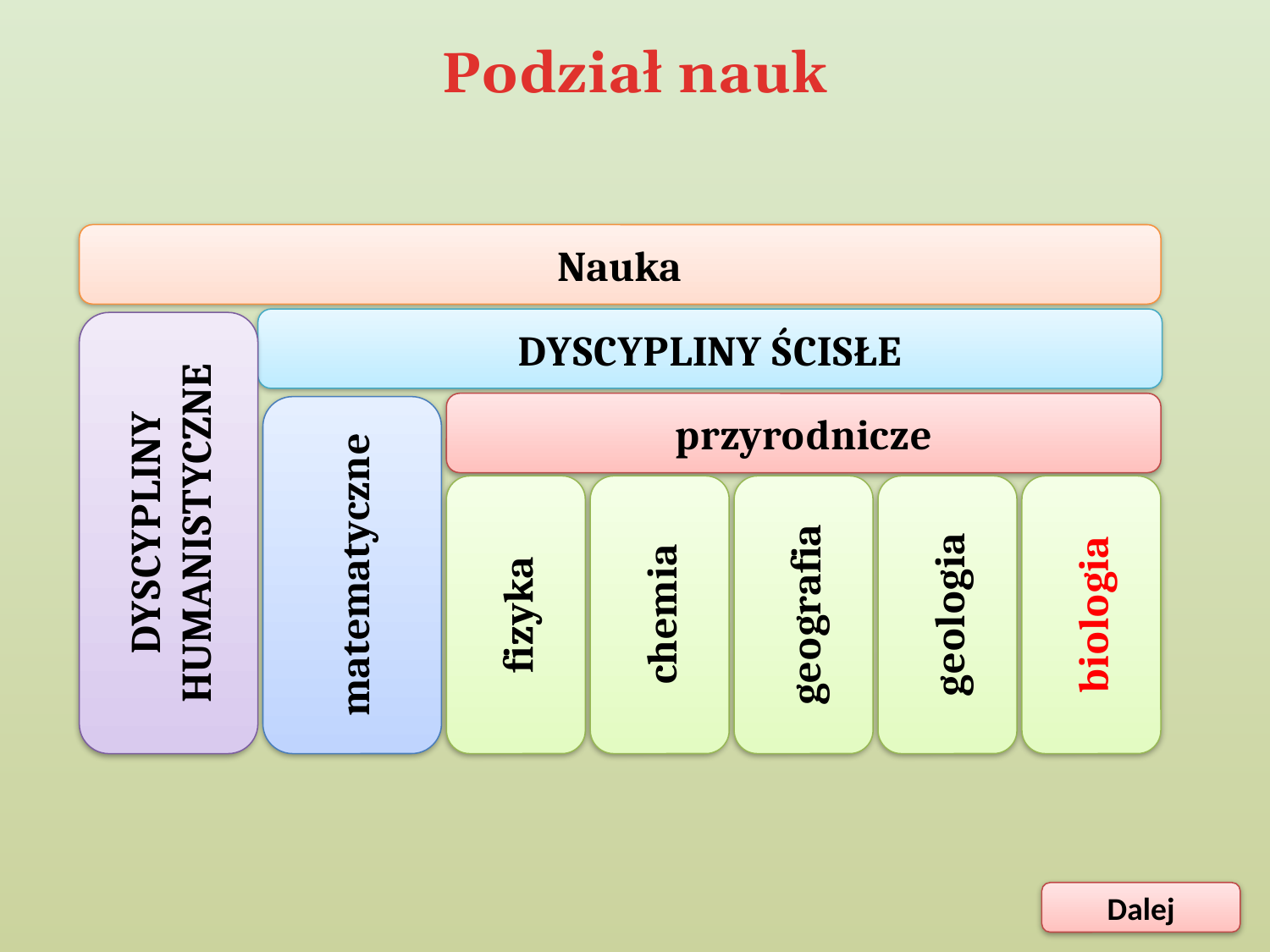

Podział nauk
Nauka
DYSCYPLINY ŚCISŁE
DYSCYPLINY HUMANISTYCZNE

przyrodnicze
matematyczne
fizyka
chemia
geografia
geologia
biologia
Autor: Elżbieta Jarębska
Dalej